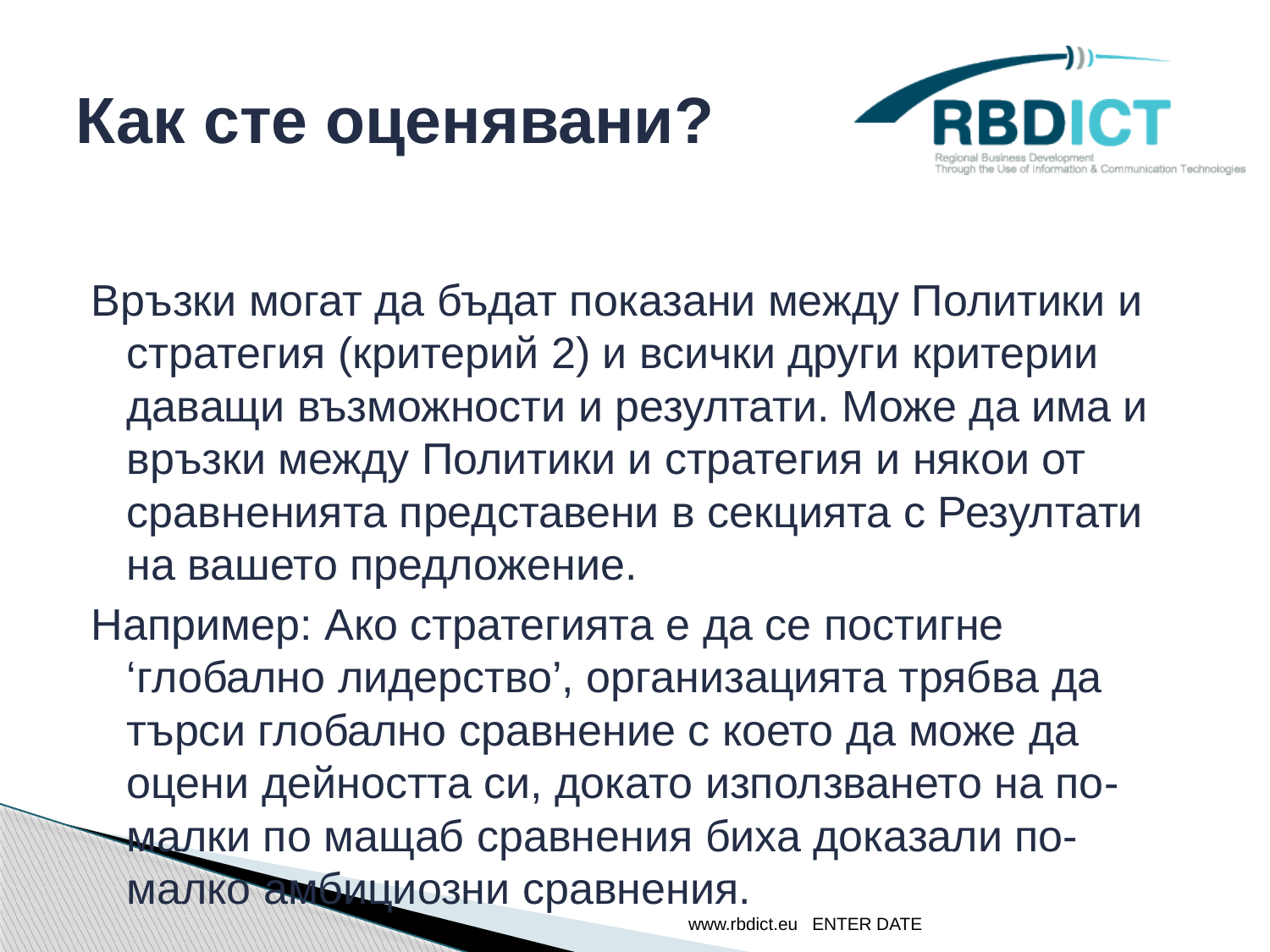

# Как сте оценявани?

Връзки могат да бъдат показани между Политики и стратегия (критерий 2) и всички други критерии даващи възможности и резултати. Може да има и връзки между Политики и стратегия и някои от сравненията представени в секцията с Резултати на вашето предложение.
Например: Ако стратегията е да се постигне ‘глобално лидерство’, организацията трябва да търси глобално сравнение с което да може да оцени дейността си, докато използването на по-малки по мащаб сравнения биха доказали по-малко амбициозни сравнения.
www.rbdict.eu   ENTER DATE